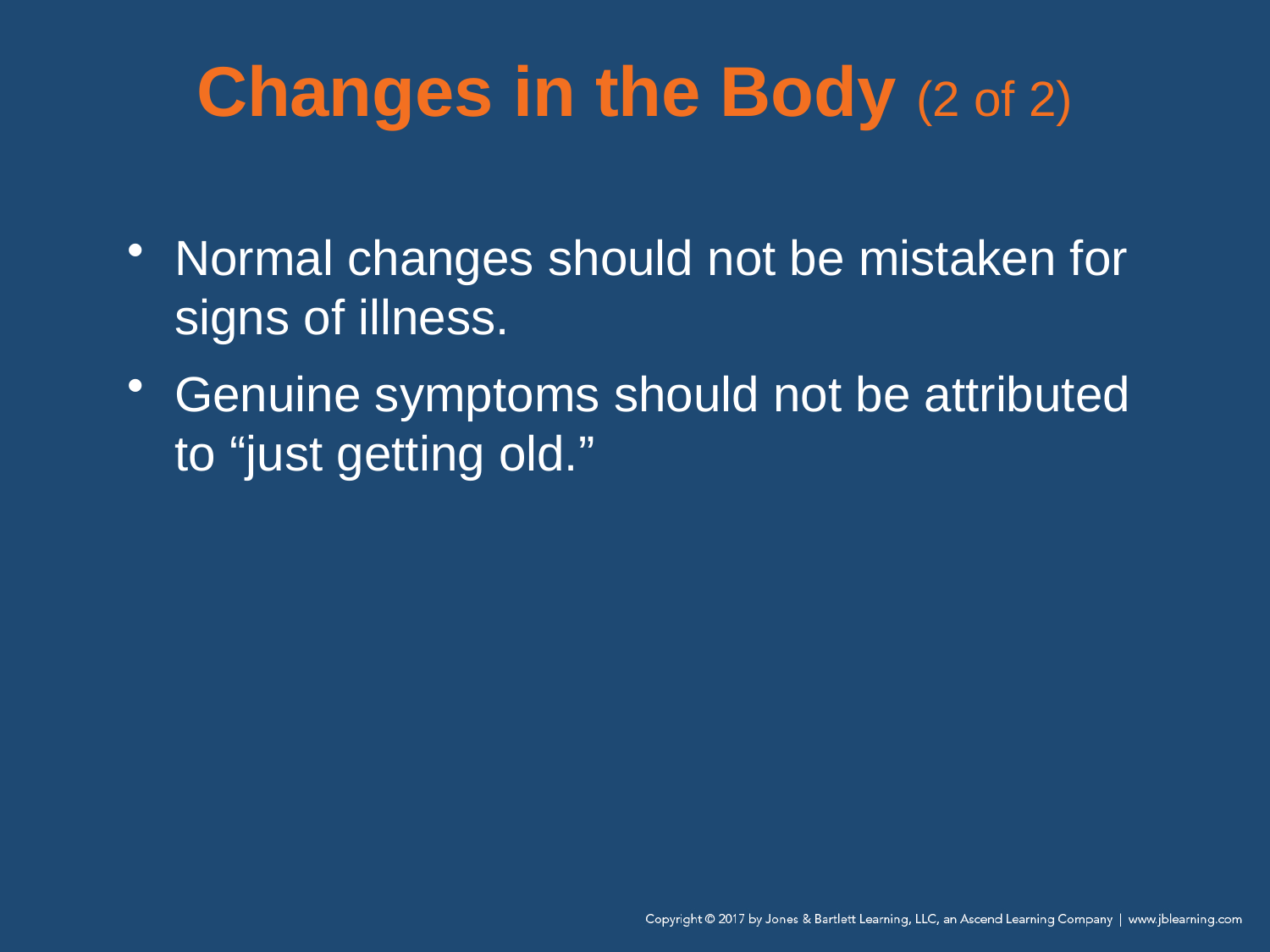

# Changes in the Body (2 of 2)
Normal changes should not be mistaken for signs of illness.
Genuine symptoms should not be attributed to “just getting old.”